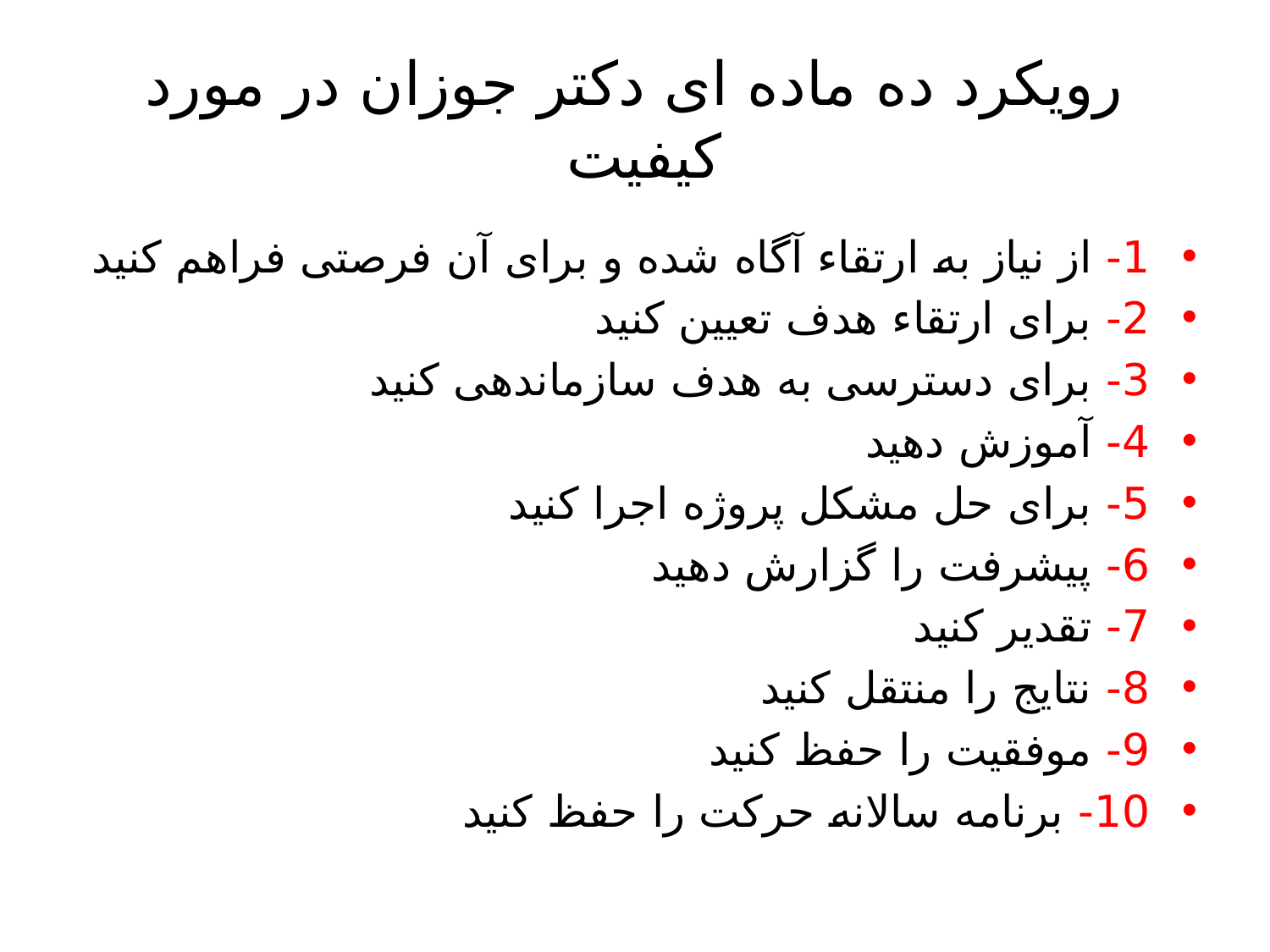

# رویکرد ده ماده ای دکتر جوزان در مورد کیفیت
1- از نیاز به ارتقاء آگاه شده و برای آن فرصتی فراهم کنید
2- برای ارتقاء هدف تعیین کنید
3- برای دسترسی به هدف سازماندهی کنید
4- آموزش دهید
5- برای حل مشکل پروژه اجرا کنید
6- پیشرفت را گزارش دهید
7- تقدیر کنید
8- نتایج را منتقل کنید
9- موفقیت را حفظ کنید
10- برنامه سالانه حرکت را حفظ کنید